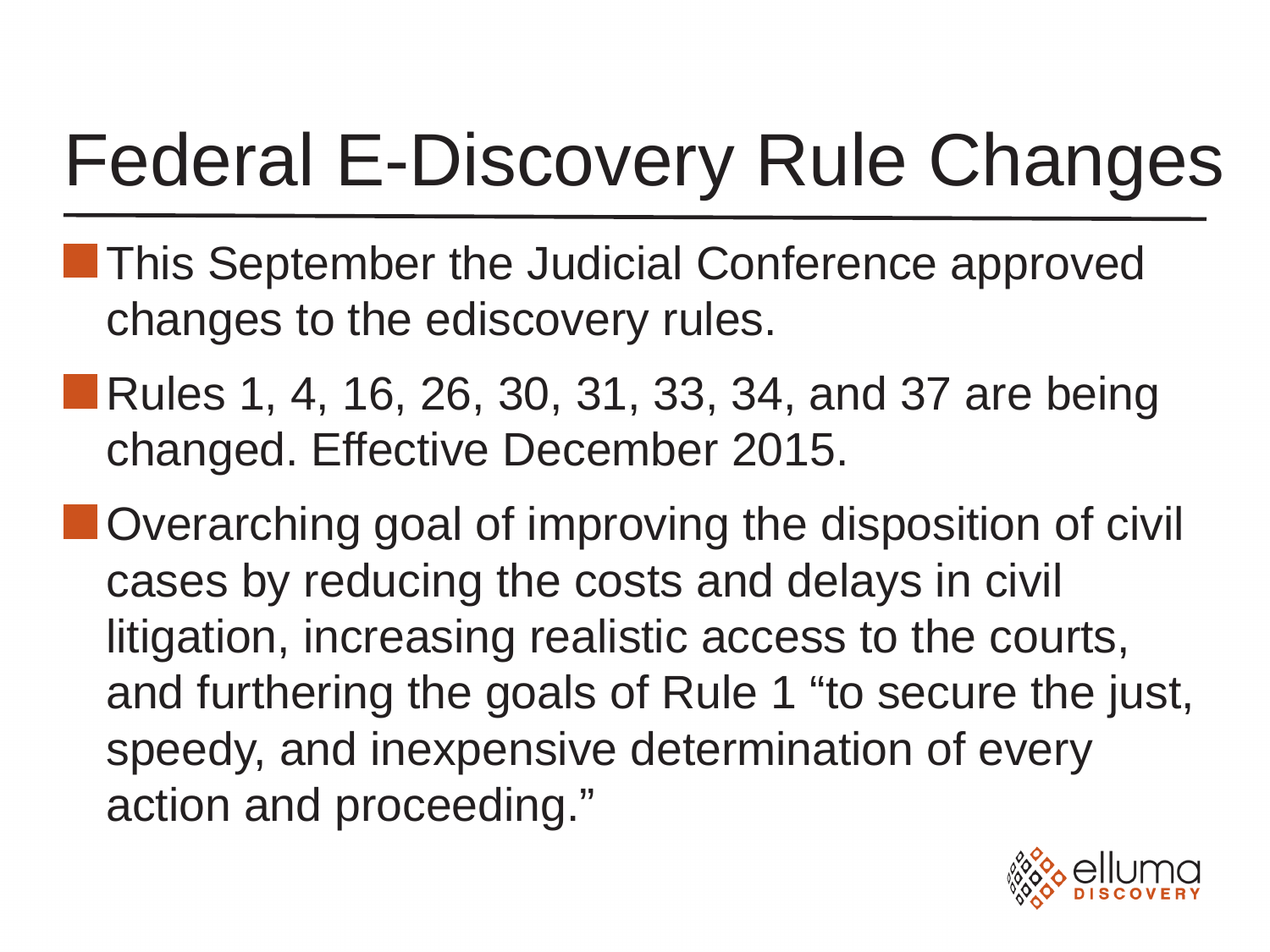

# Federal E-Discovery Rule Changes
This September the Judicial Conference approved changes to the ediscovery rules.
Rules 1, 4, 16, 26, 30, 31, 33, 34, and 37 are being changed. Effective December 2015.
Overarching goal of improving the disposition of civil cases by reducing the costs and delays in civil litigation, increasing realistic access to the courts, and furthering the goals of Rule 1 “to secure the just, speedy, and inexpensive determination of every action and proceeding.”